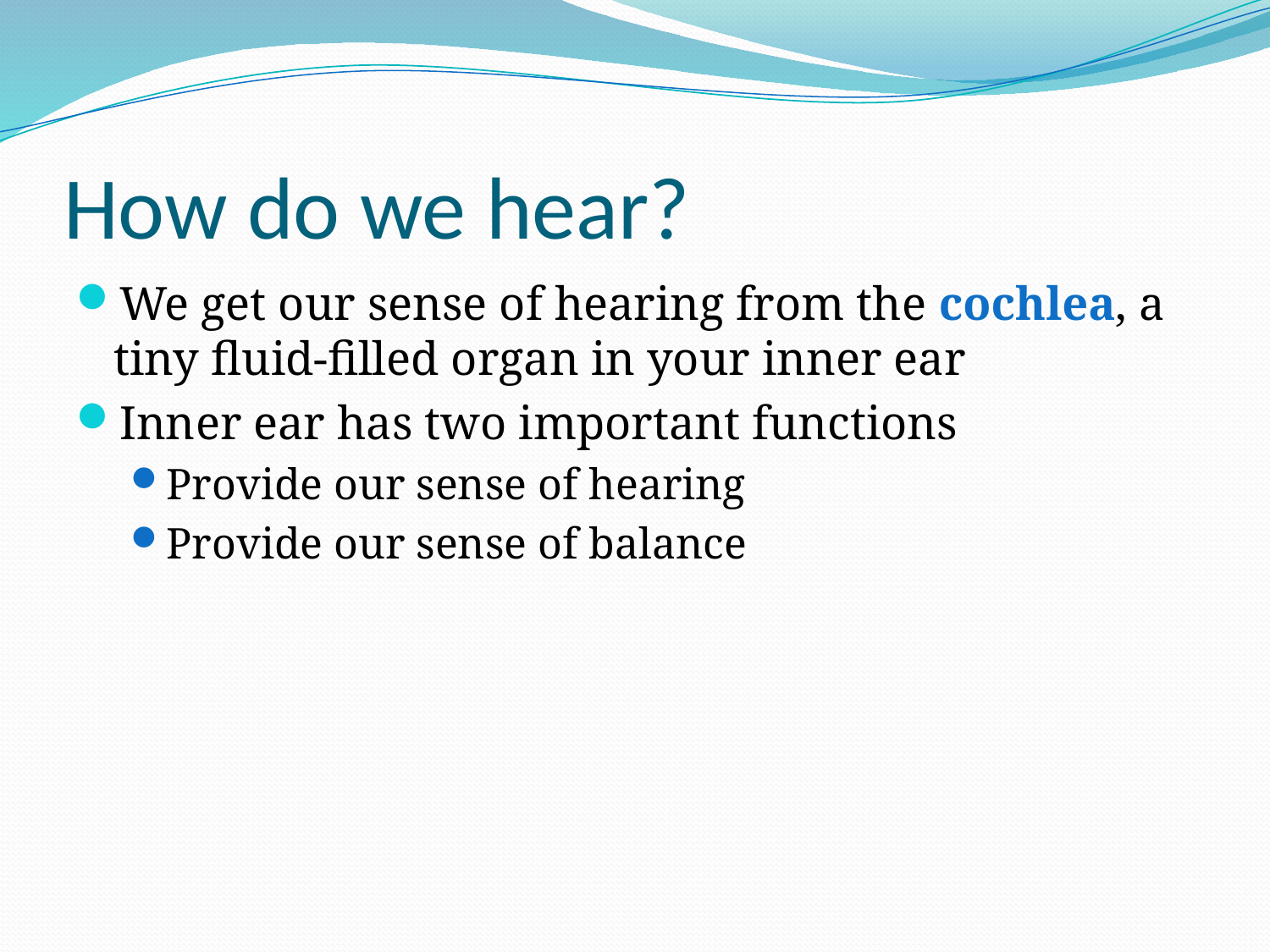

# How do we hear?
We get our sense of hearing from the cochlea, a tiny fluid-filled organ in your inner ear
Inner ear has two important functions
Provide our sense of hearing
Provide our sense of balance